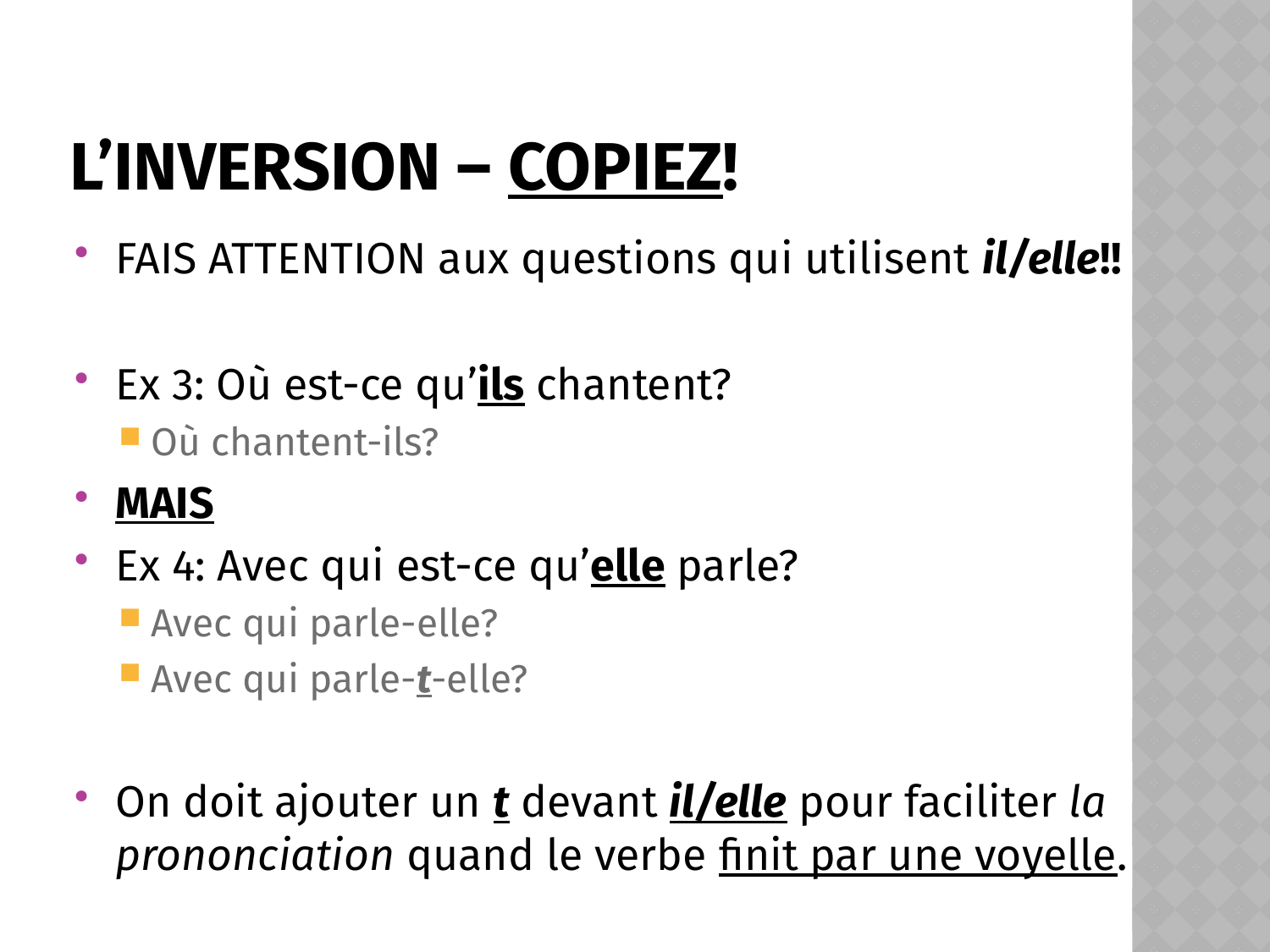

# L’inversion – COPIEZ!
FAIS ATTENTION aux questions qui utilisent il/elle!!

Ex 3: Où est-ce qu’ils chantent?
Où chantent-ils?
MAIS
Ex 4: Avec qui est-ce qu’elle parle?
Avec qui parle-elle?
Avec qui parle-t-elle?

On doit ajouter un t devant il/elle pour faciliter la prononciation quand le verbe finit par une voyelle.